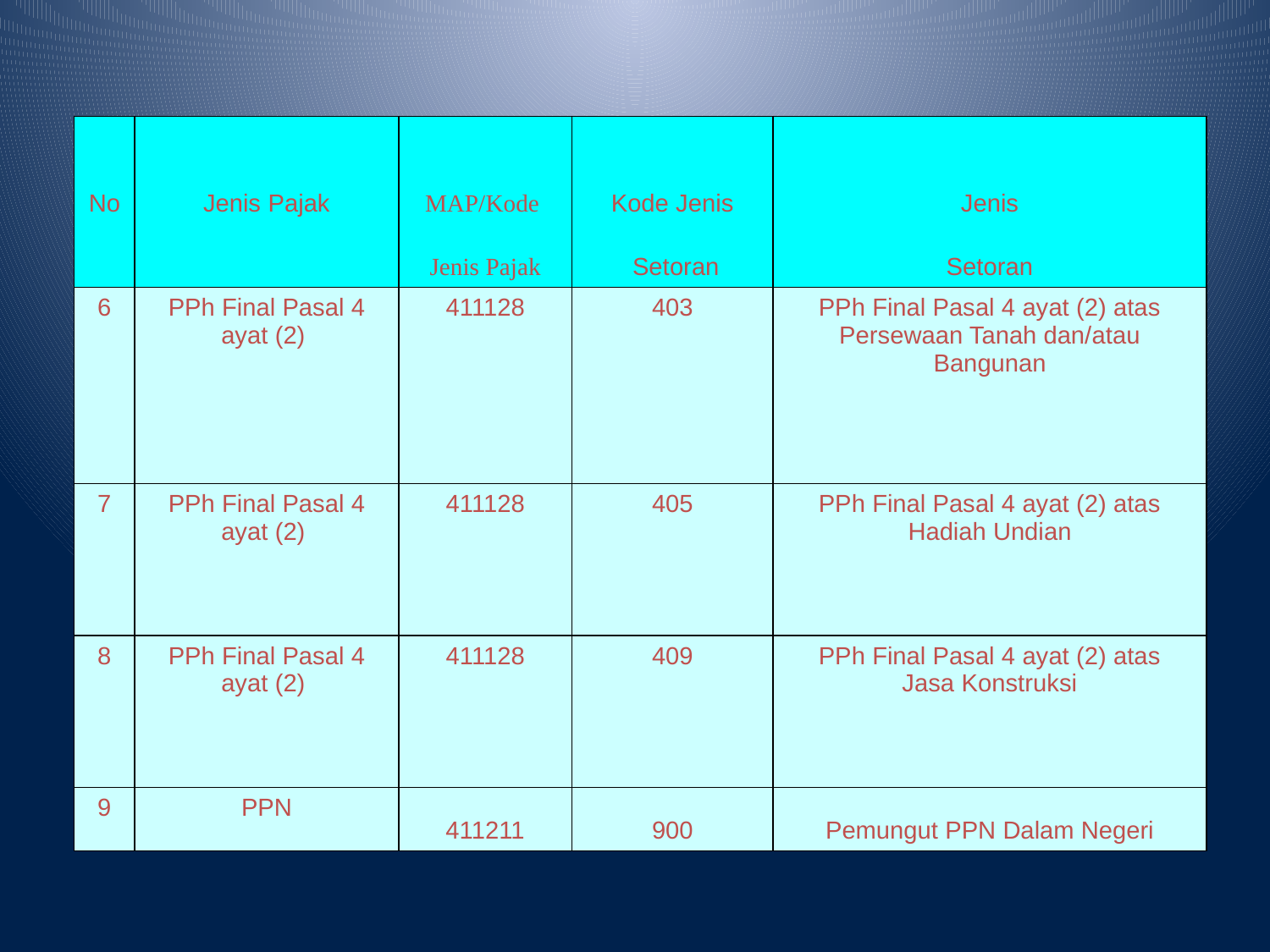

#
| No | Jenis Pajak | MAP/Kode | Kode Jenis | Jenis |
| --- | --- | --- | --- | --- |
|  |  | Jenis Pajak | Setoran | Setoran |
| 6 | PPh Final Pasal 4 ayat (2) | 411128 | 403 | PPh Final Pasal 4 ayat (2) atas Persewaan Tanah dan/atau Bangunan |
| 7 | PPh Final Pasal 4 ayat (2) | 411128 | 405 | PPh Final Pasal 4 ayat (2) atas Hadiah Undian |
| 8 | PPh Final Pasal 4 ayat (2) | 411128 | 409 | PPh Final Pasal 4 ayat (2) atas Jasa Konstruksi |
| 9 | PPN | 411211 | 900 | Pemungut PPN Dalam Negeri |